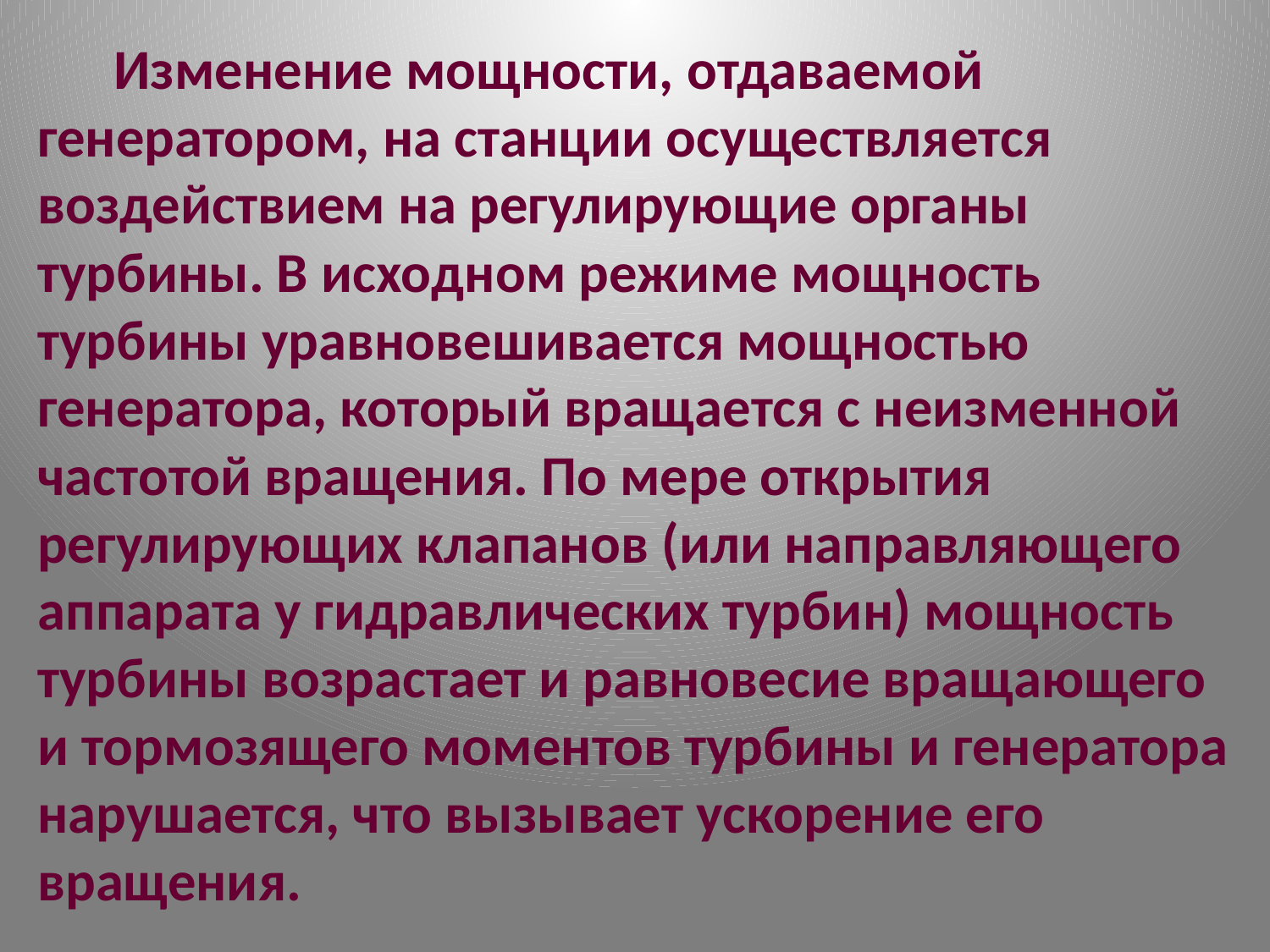

Изменение мощности, отдаваемой генератором, на станции осуществляется воздействием на регулирующие органы турбины. В исходном режиме мощность турбины уравновешивается мощностью генератора, который вращается с неизменной частотой вращения. По мере открытия регулирующих клапанов (или направляющего аппарата у гидравлических турбин) мощность турбины возрастает и равновесие вращающего и тормозящего моментов турбины и генератора нарушается, что вызывает ускорение его вращения.